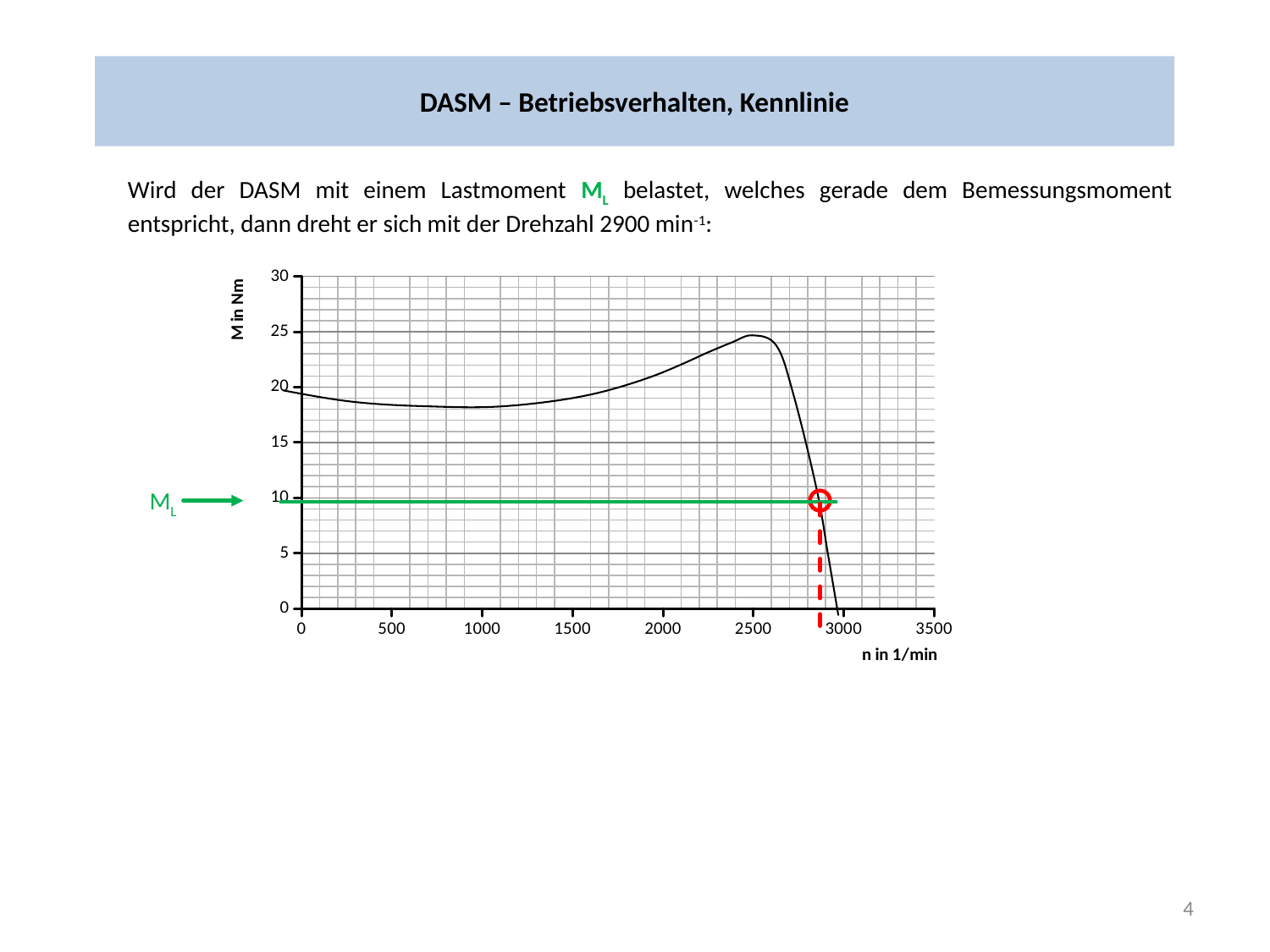

# DASM – Betriebsverhalten, Kennlinie
Wird der DASM mit einem Lastmoment ML belastet, welches gerade dem Bemessungsmoment entspricht, dann dreht er sich mit der Drehzahl 2900 min-1:

### Chart

| Category | u1(t) | u1(t) |
|---|---|---|
ML

4